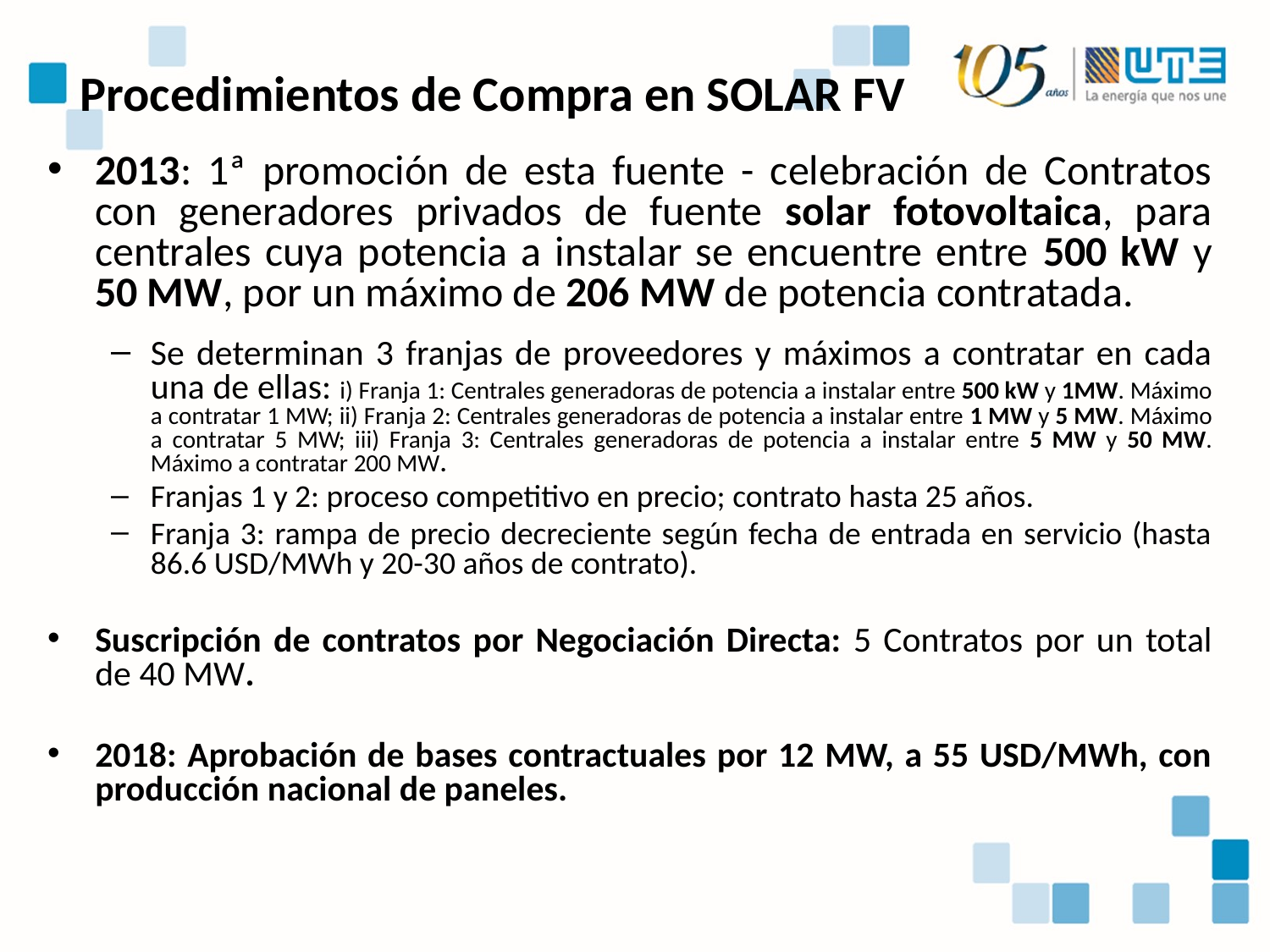

Procedimientos de Compra en SOLAR FV
2013: 1ª promoción de esta fuente - celebración de Contratos con generadores privados de fuente solar fotovoltaica, para centrales cuya potencia a instalar se encuentre entre 500 kW y 50 MW, por un máximo de 206 MW de potencia contratada.

Se determinan 3 franjas de proveedores y máximos a contratar en cada una de ellas: i) Franja 1: Centrales generadoras de potencia a instalar entre 500 kW y 1MW. Máximo a contratar 1 MW; ii) Franja 2: Centrales generadoras de potencia a instalar entre 1 MW y 5 MW. Máximo a contratar 5 MW; iii) Franja 3: Centrales generadoras de potencia a instalar entre 5 MW y 50 MW. Máximo a contratar 200 MW.
Franjas 1 y 2: proceso competitivo en precio; contrato hasta 25 años.
Franja 3: rampa de precio decreciente según fecha de entrada en servicio (hasta 86.6 USD/MWh y 20-30 años de contrato).

Suscripción de contratos por Negociación Directa: 5 Contratos por un total de 40 MW.

2018: Aprobación de bases contractuales por 12 MW, a 55 USD/MWh, con producción nacional de paneles.